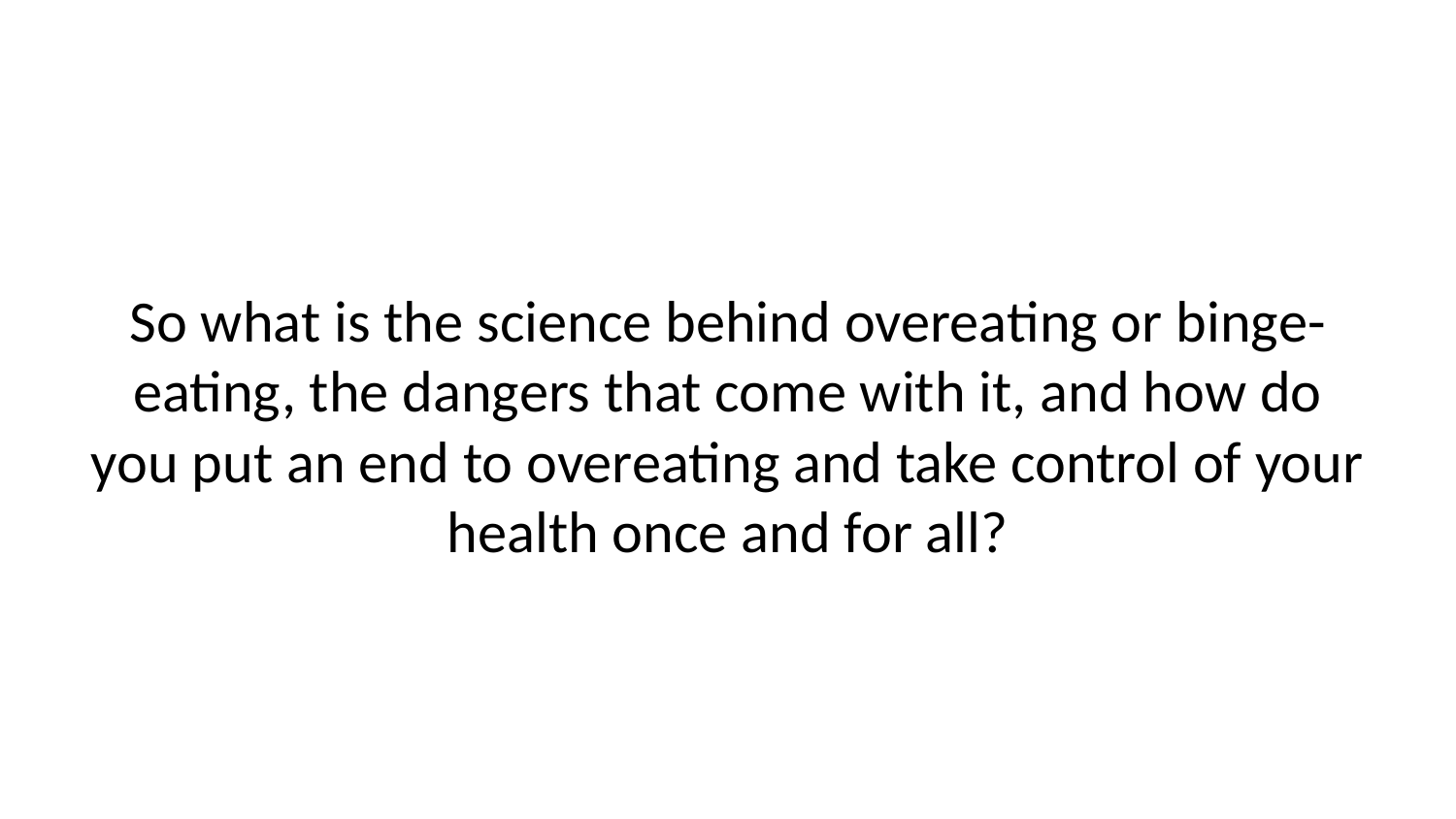

So what is the science behind overeating or binge-eating, the dangers that come with it, and how do you put an end to overeating and take control of your health once and for all?